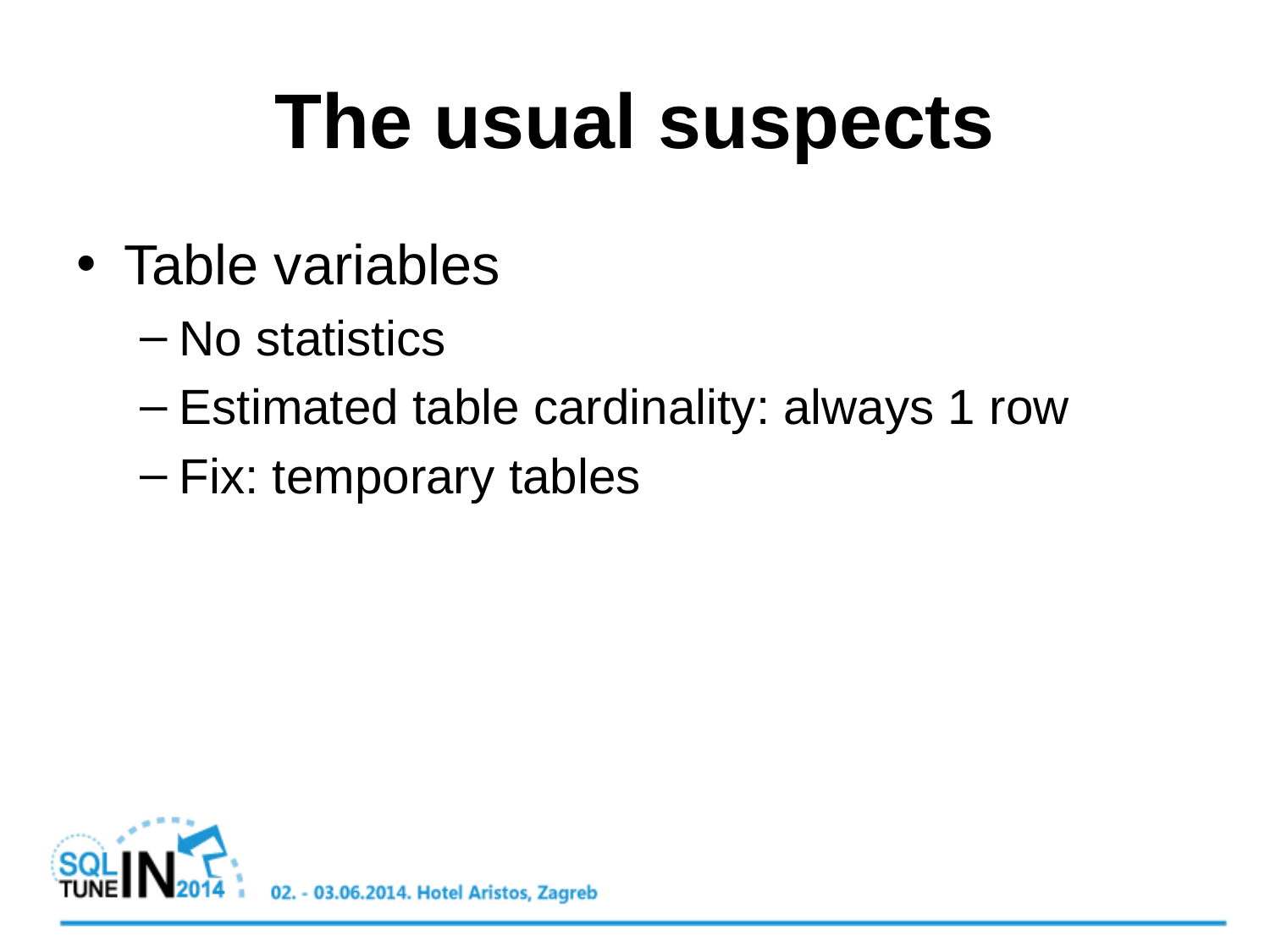

# The usual suspects
Table variables
No statistics
Estimated table cardinality: always 1 row
Fix: temporary tables